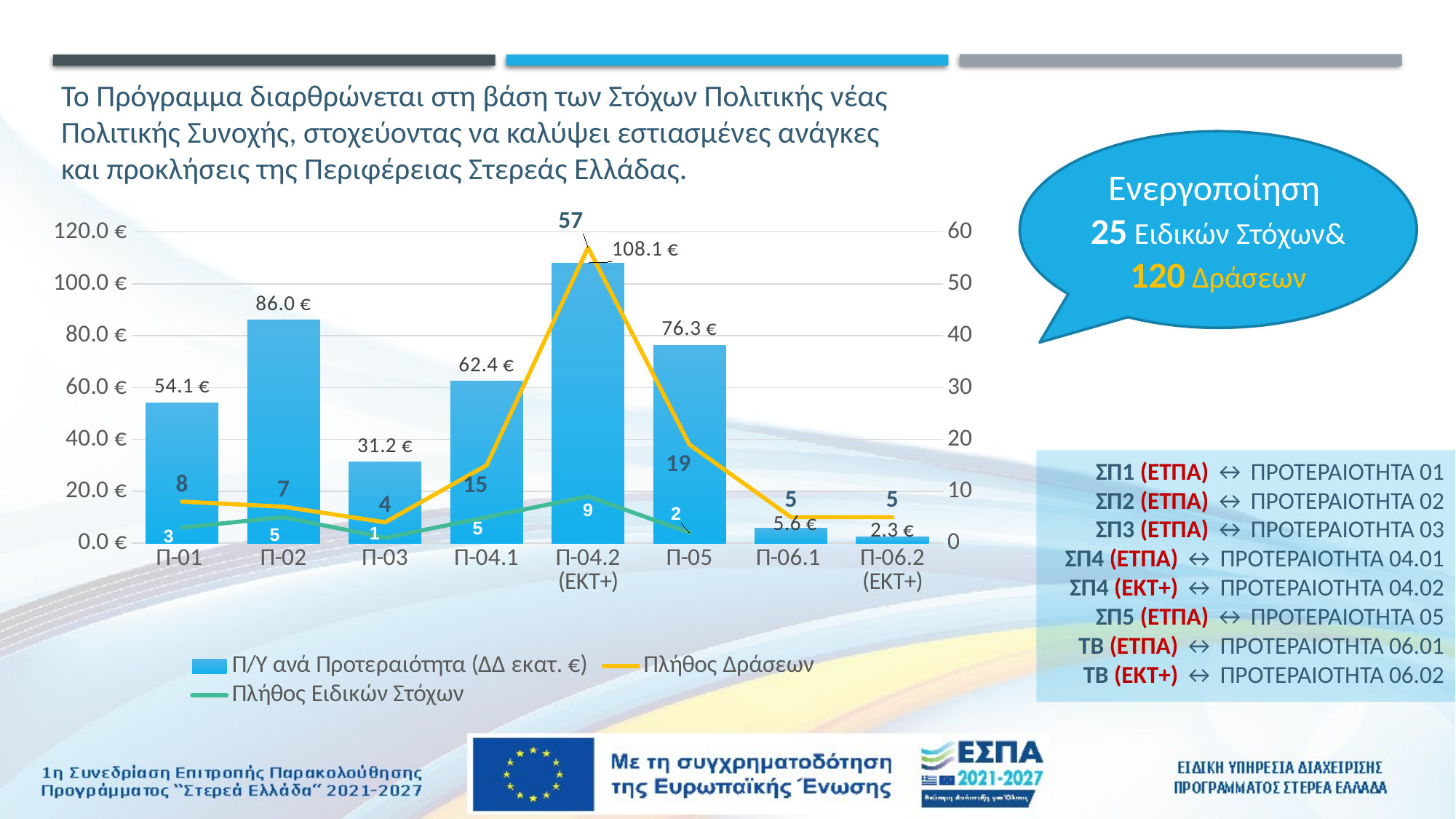

Το Πρόγραμμα διαρθρώνεται στη βάση των Στόχων Πολιτικής νέας Πολιτικής Συνοχής, στοχεύοντας να καλύψει εστιασμένες ανάγκες και προκλήσεις της Περιφέρειας Στερεάς Ελλάδας.
Ενεργοποίηση
25 Ειδικών Στόχων& 120 Δράσεων

### Chart

| Category | Π/Υ ανά Προτεραιότητα (ΔΔ εκατ. €) | Πλήθος Δράσεων | Πλήθος Ειδικών Στόχων |
|---|---|---|---|
| Π-01  | 54.104712 | 8.0 | 3.0 |
| Π-02 | 86.012618 | 7.0 | 5.0 |
| Π-03 | 31.214257 | 4.0 | 1.0 |
| Π-04.1 | 62.428513 | 15.0 | 5.0 |
| Π-04.2 (ΕΚΤ+) | 108.094234 | 57.0 | 9.0 |
| Π-05 | 76.301517 | 19.0 | 2.0 |
| Π-06.1  | 5.622879 | 5.0 | None |
| Π-06.2 (ΕΚΤ+) | 2.287172 | 5.0 | None |
ΣΠ1 (ΕΤΠΑ) ↔ ΠΡΟΤΕΡΑΙΟΤΗΤΑ 01
ΣΠ2 (ΕΤΠΑ) ↔ ΠΡΟΤΕΡΑΙΟΤΗΤΑ 02
ΣΠ3 (ΕΤΠΑ) ↔ ΠΡΟΤΕΡΑΙΟΤΗΤΑ 03
ΣΠ4 (ΕΤΠΑ) ↔ ΠΡΟΤΕΡΑΙΟΤΗΤΑ 04.01
ΣΠ4 (ΕΚΤ+) ↔ ΠΡΟΤΕΡΑΙΟΤΗΤΑ 04.02
ΣΠ5 (ΕΤΠΑ) ↔ ΠΡΟΤΕΡΑΙΟΤΗΤΑ 05
ΤΒ (ΕΤΠΑ) ↔ ΠΡΟΤΕΡΑΙΟΤΗΤΑ 06.01
ΤΒ (ΕΚΤ+) ↔ ΠΡΟΤΕΡΑΙΟΤΗΤΑ 06.02